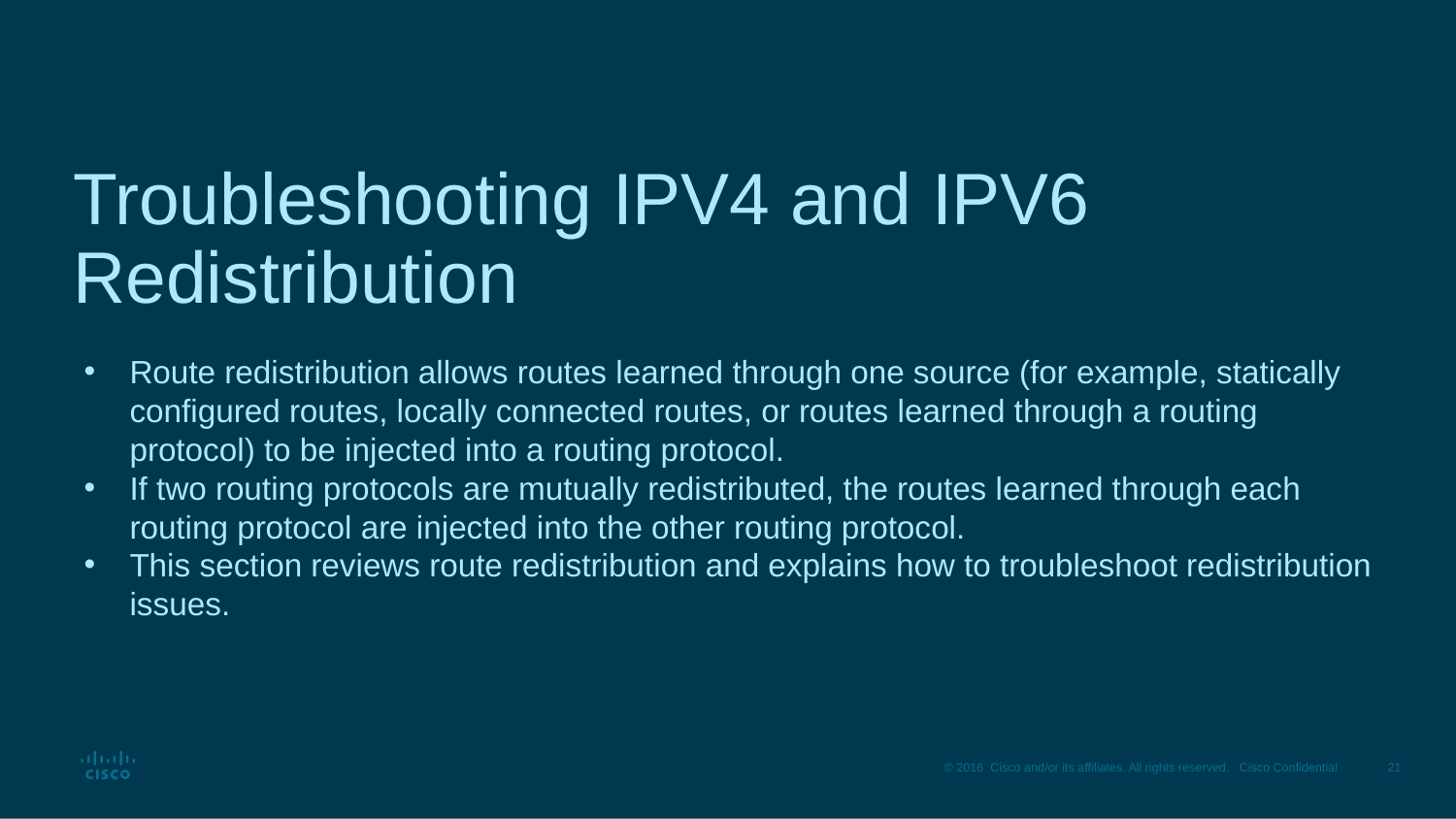

# Troubleshooting IPV4 and IPV6 Redistribution
Route redistribution allows routes learned through one source (for example, statically configured routes, locally connected routes, or routes learned through a routing protocol) to be injected into a routing protocol.
If two routing protocols are mutually redistributed, the routes learned through each routing protocol are injected into the other routing protocol.
This section reviews route redistribution and explains how to troubleshoot redistribution issues.